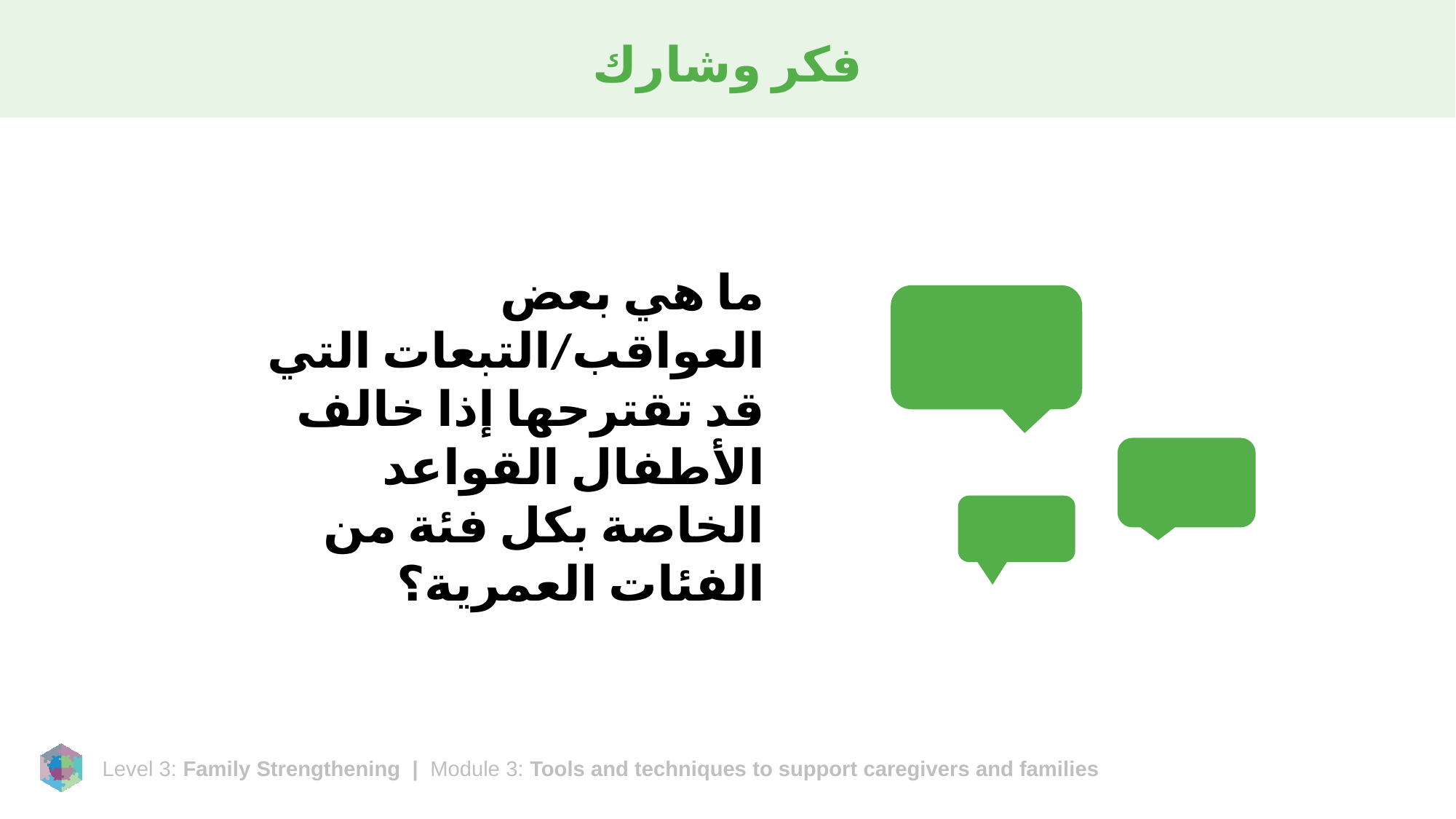

# فكر وشارك
ما هي بعض العواقب/التبعات التي قد تقترحها إذا خالف الأطفال القواعد الخاصة بكل فئة من الفئات العمرية؟